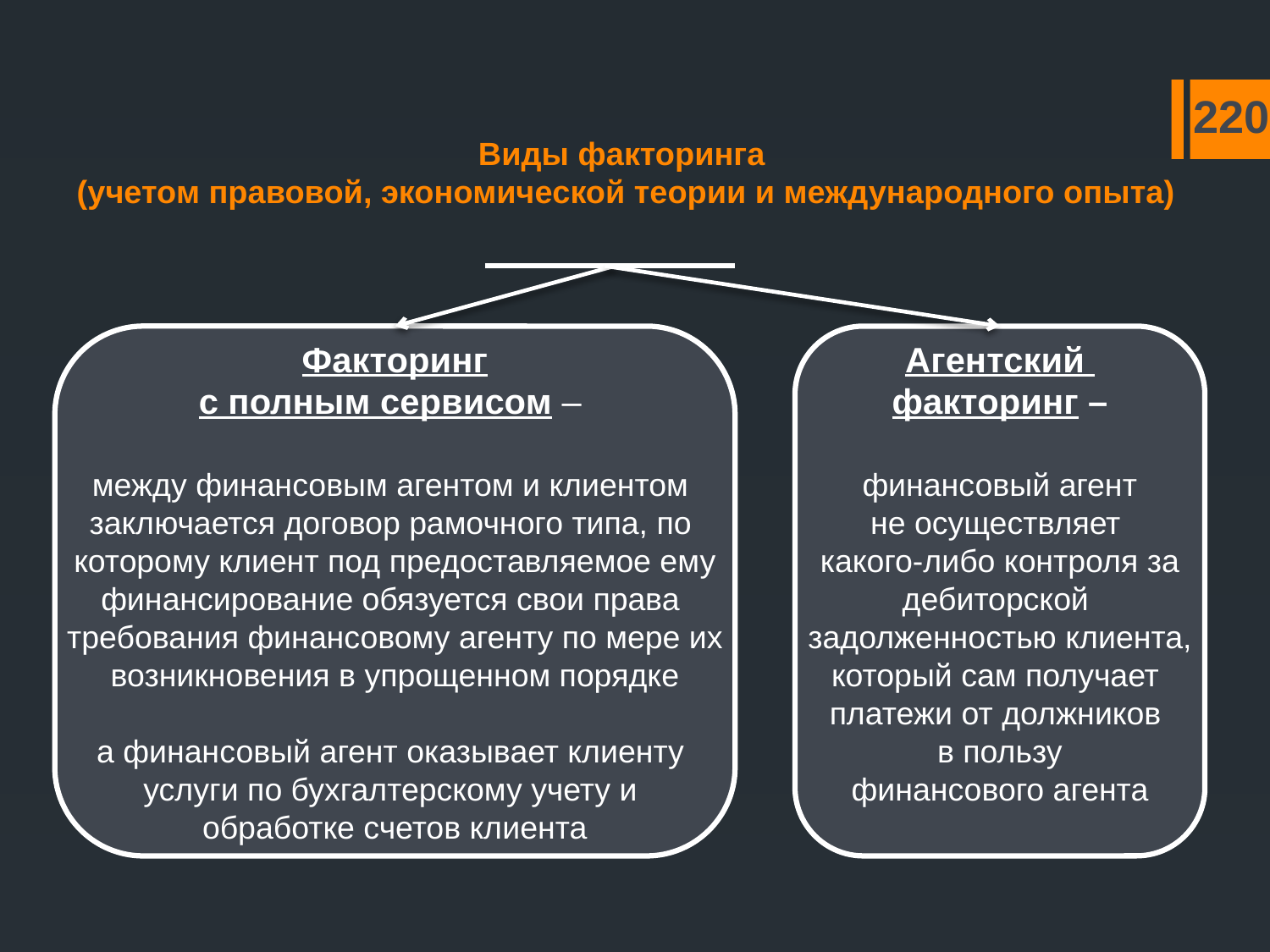

# Виды факторинга (учетом правовой, экономической теории и международного опыта)
220
Факторинг
с полным сервисом –

между финансовым агентом и клиентом
заключается договор рамочного типа, по
которому клиент под предоставляемое ему
финансирование обязуется свои права
требования финансовому агенту по мере их
возникновения в упрощенном порядке

а финансовый агент оказывает клиенту
услуги по бухгалтерскому учету и
обработке счетов клиента
Агентский
факторинг –

финансовый агент
не осуществляет
какого-либо контроля за
дебиторской
задолженностью клиента,
который сам получает
платежи от должников
в пользу
финансового агента